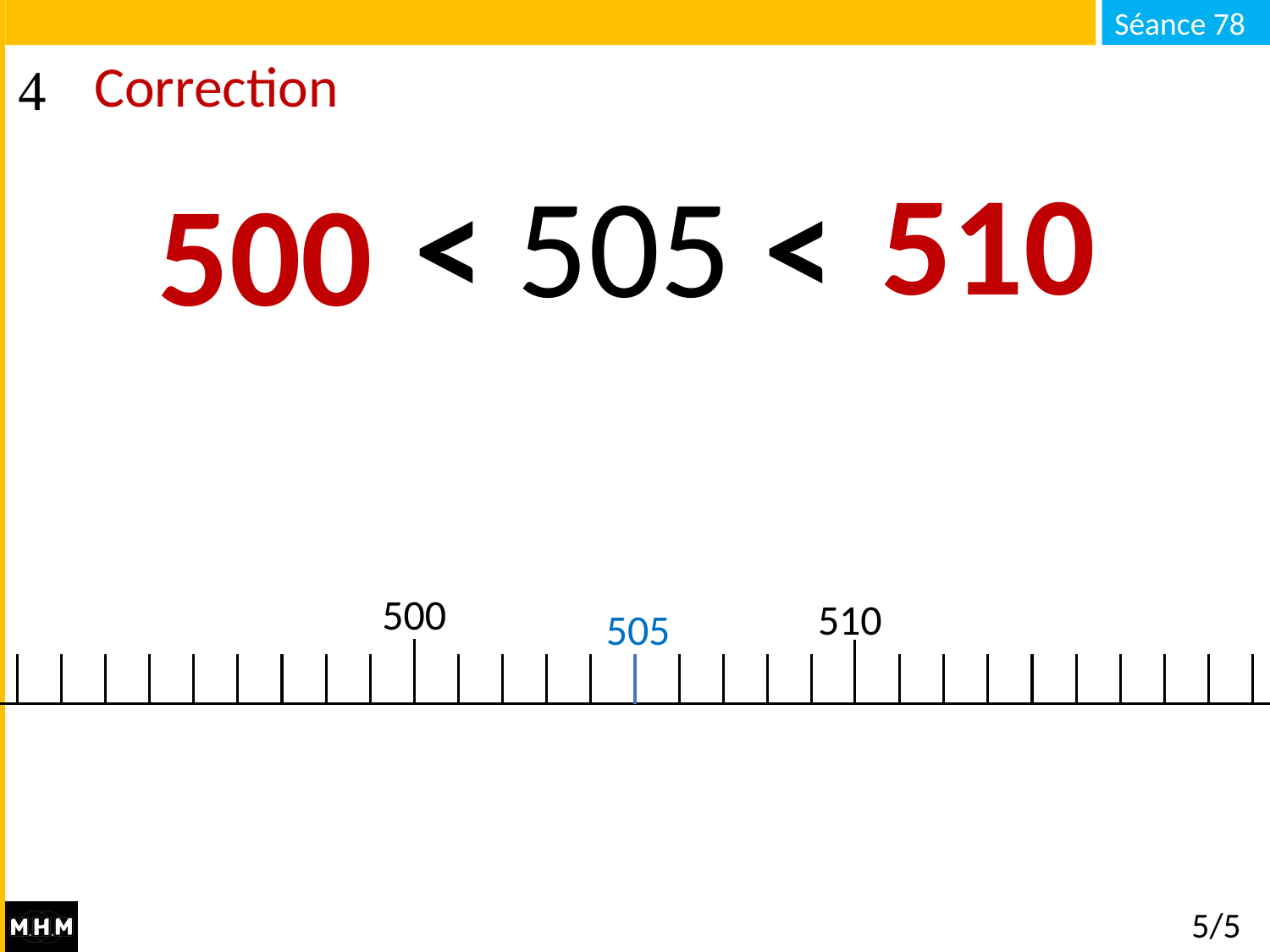

# Correction
510
… < 505 < …
500
500
510
505
5/5